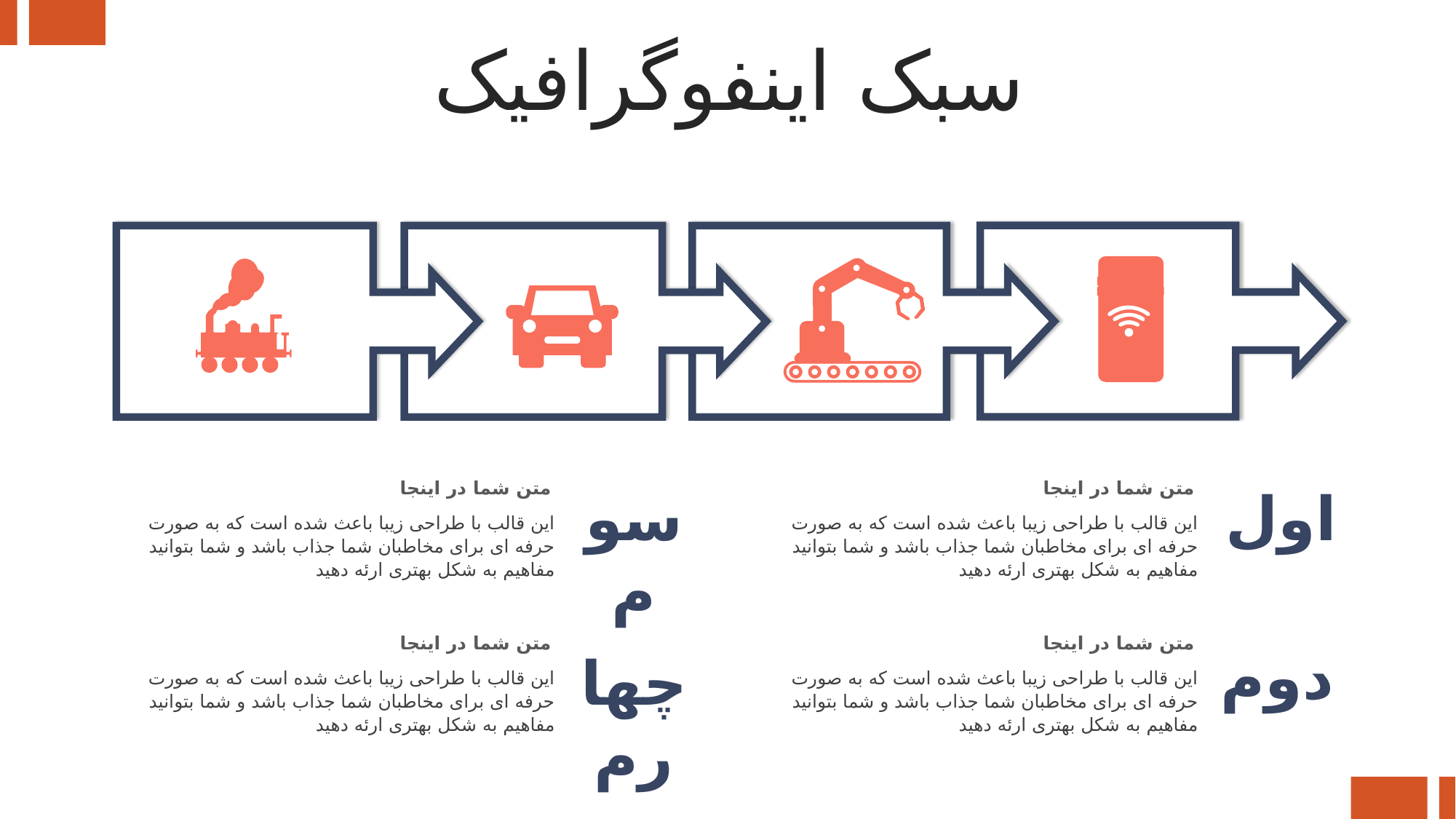

سبک اینفوگرافیک

متن شما در اینجا
این قالب با طراحی زیبا باعث شده است که به صورت حرفه ای برای مخاطبان شما جذاب باشد و شما بتوانید مفاهیم به شکل بهتری ارئه دهید
متن شما در اینجا
این قالب با طراحی زیبا باعث شده است که به صورت حرفه ای برای مخاطبان شما جذاب باشد و شما بتوانید مفاهیم به شکل بهتری ارئه دهید
سوم
اول
متن شما در اینجا

این قالب با طراحی زیبا باعث شده است که به صورت حرفه ای برای مخاطبان شما جذاب باشد و شما بتوانید مفاهیم به شکل بهتری ارئه دهید
متن شما در اینجا
این قالب با طراحی زیبا باعث شده است که به صورت حرفه ای برای مخاطبان شما جذاب باشد و شما بتوانید مفاهیم به شکل بهتری ارئه دهید
دوم
چهارم